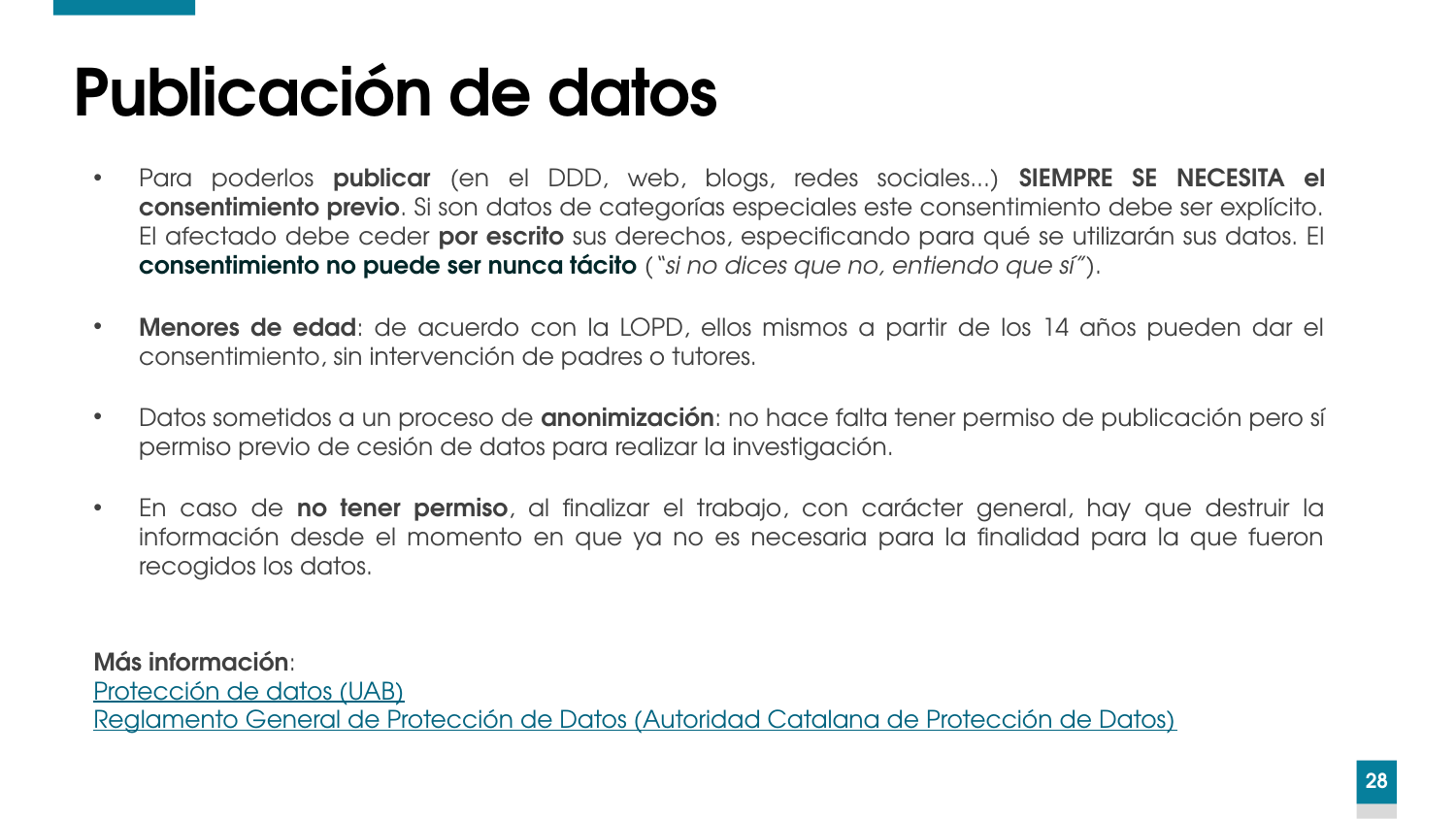

# Publicación de datos
Para poderlos publicar (en el DDD, web, blogs, redes sociales...) SIEMPRE SE NECESITA el consentimiento previo. Si son datos de categorías especiales este consentimiento debe ser explícito. El afectado debe ceder por escrito sus derechos, especificando para qué se utilizarán sus datos. El consentimiento no puede ser nunca tácito (“si no dices que no, entiendo que sí”).
Menores de edad: de acuerdo con la LOPD, ellos mismos a partir de los 14 años pueden dar el consentimiento, sin intervención de padres o tutores.
Datos sometidos a un proceso de anonimización: no hace falta tener permiso de publicación pero sí permiso previo de cesión de datos para realizar la investigación.
En caso de no tener permiso, al finalizar el trabajo, con carácter general, hay que destruir la información desde el momento en que ya no es necesaria para la finalidad para la que fueron recogidos los datos.
Más información:
Protección de datos (UAB)
Reglamento General de Protección de Datos (Autoridad Catalana de Protección de Datos)